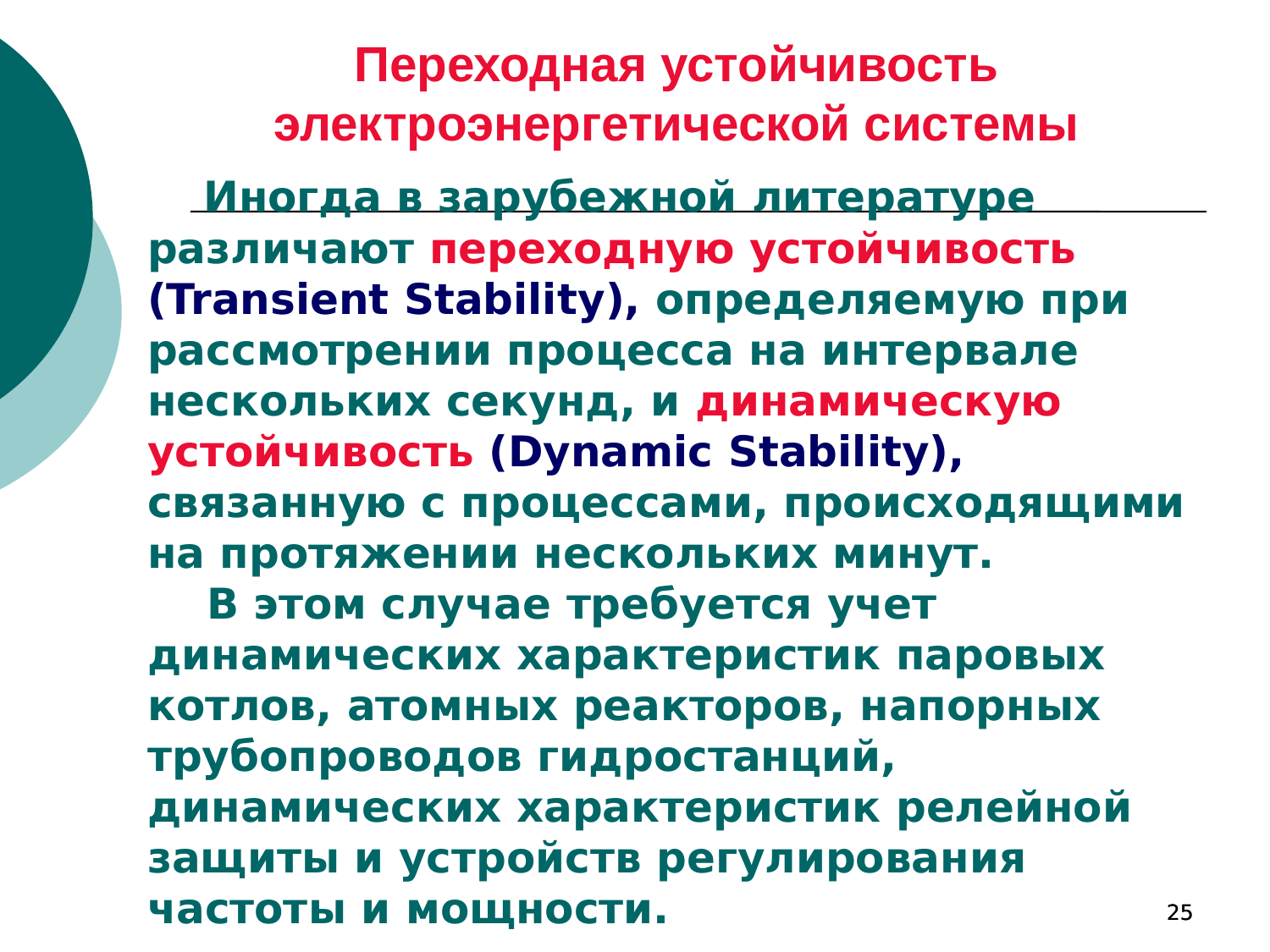

Переходная устойчивость электроэнергетической системы
     Иногда в зарубежной литературе различают переходную устойчивость (Transient Stability), определяемую при рассмотрении процесса на интервале нескольких секунд, и динамическую устойчивость (Dynamic Stability), связанную с процессами, происходящими на протяжении нескольких минут.
    В этом случае требуется учет динамических характеристик паровых котлов, атомных реакторов, напорных трубопроводов гидростанций, динамических характеристик релейной защиты и устройств регулирования частоты и мощности.
25
25